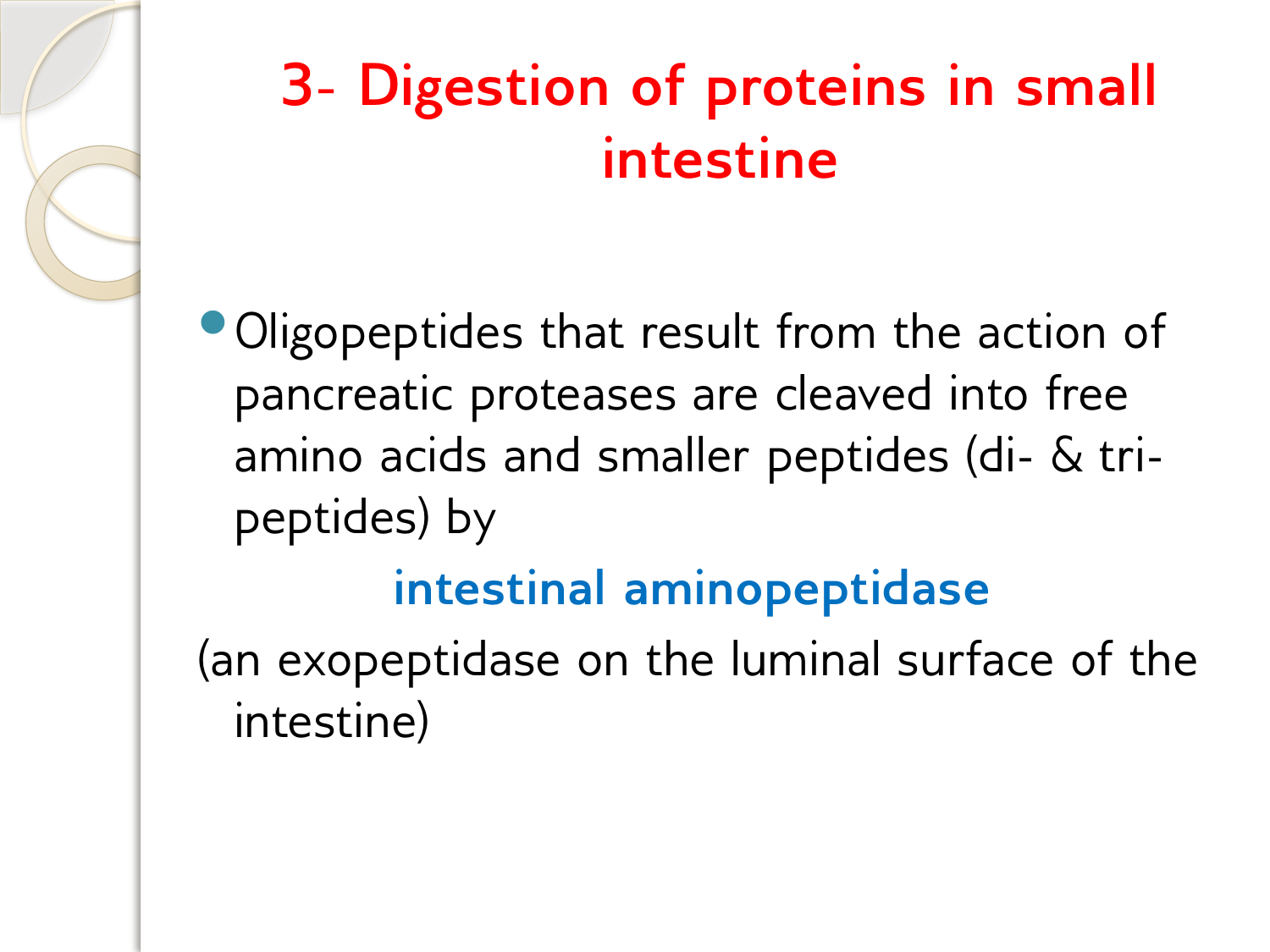

# 3- Digestion of proteins in small intestine
Oligopeptides that result from the action of pancreatic proteases are cleaved into free amino acids and smaller peptides (di- & tri-peptides) by
intestinal aminopeptidase
(an exopeptidase on the luminal surface of the intestine)